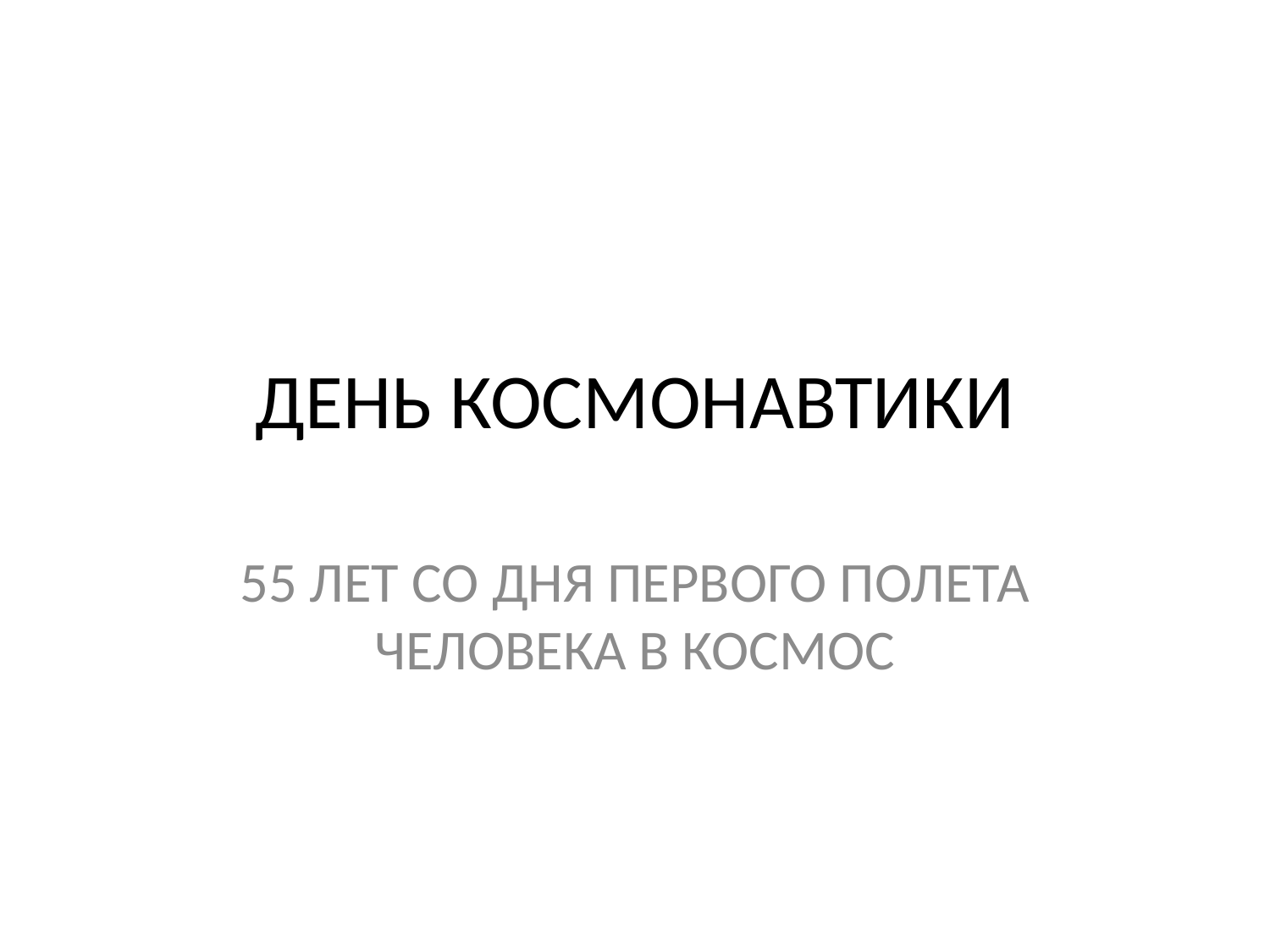

# ДЕНЬ КОСМОНАВТИКИ
55 ЛЕТ СО ДНЯ ПЕРВОГО ПОЛЕТА ЧЕЛОВЕКА В КОСМОС